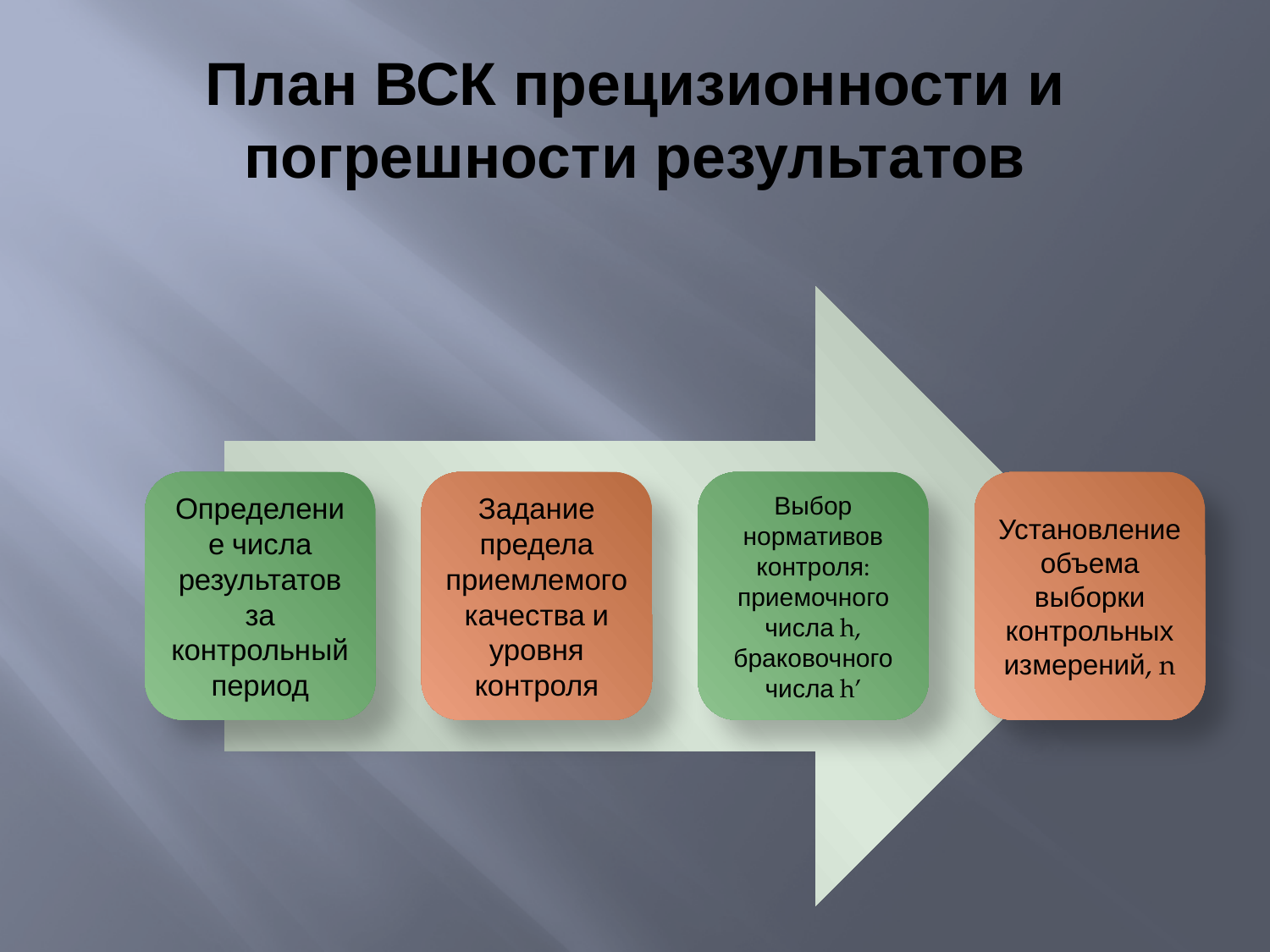

# План ВСК прецизионности и погрешности результатов
Определение числа результатов за контрольный период
Задание предела приемлемого качества и уровня контроля
Выбор нормативов контроля: приемочного числа h, браковочного числа h’
Установление объема выборки контрольных измерений, n